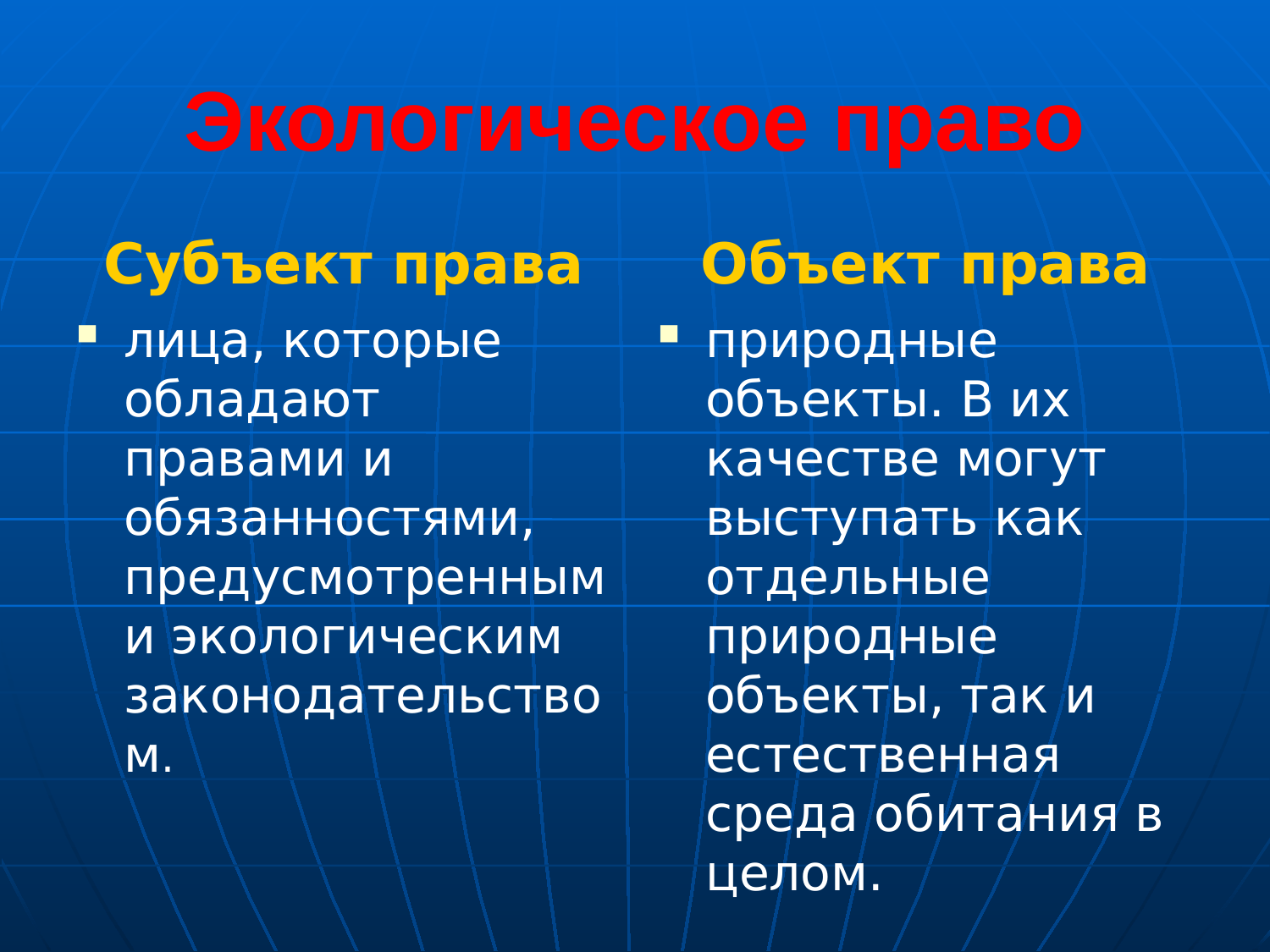

# Экологическое право
Субъект права
Объект права
лица, которые обладают правами и обязанностями, предусмотренными экологическим законодательством.

природные объекты. В их качестве могут выступать как отдельные природные объекты, так и естественная среда обитания в целом.